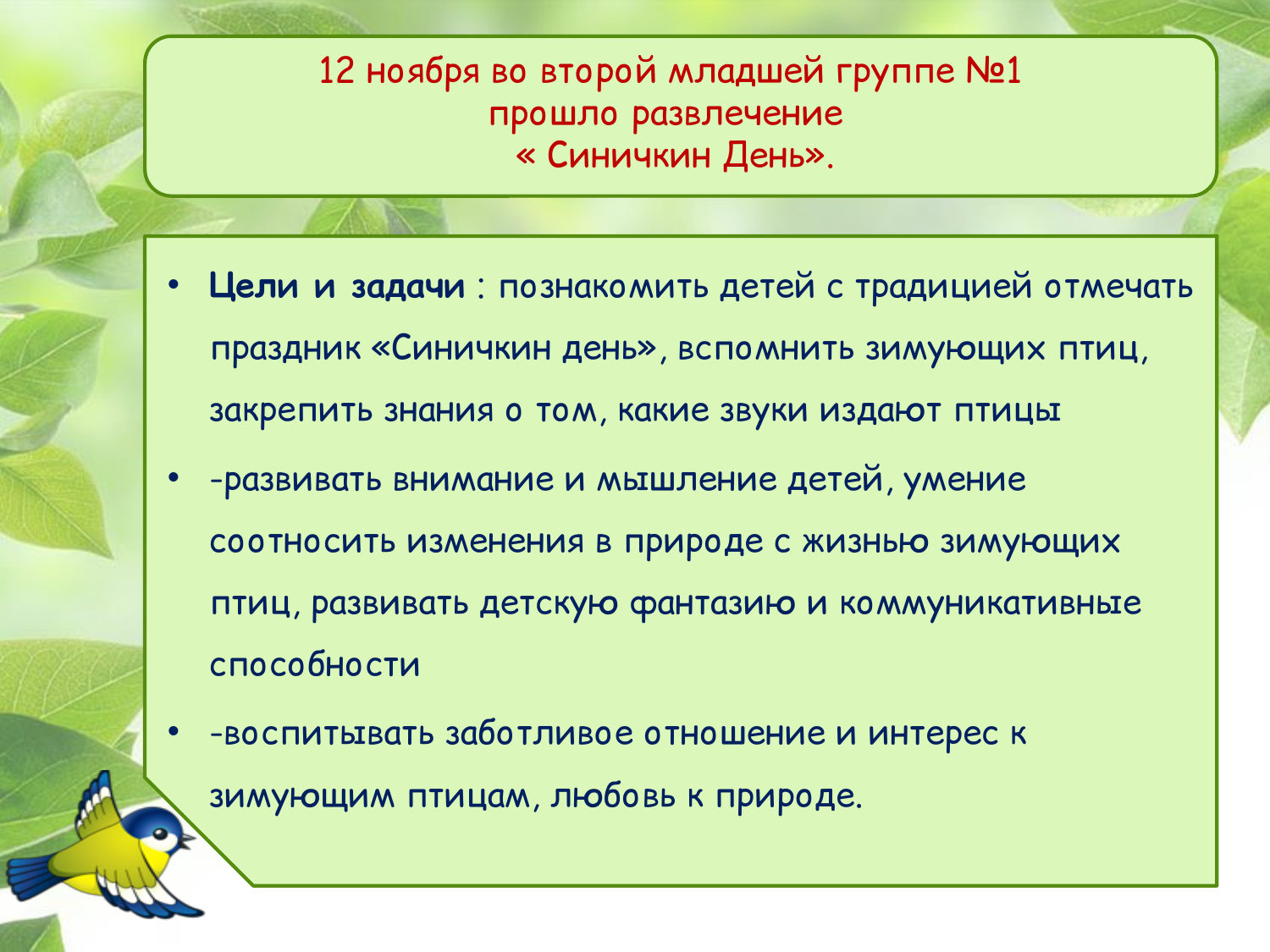

# 12 ноября во второй младшей группе №1 прошло развлечение « Синичкин День».
Цели и задачи : познакомить детей с традицией отмечать праздник «Синичкин день», вспомнить зимующих птиц, закрепить знания о том, какие звуки издают птицы
-развивать внимание и мышление детей, умение соотносить изменения в природе с жизнью зимующих птиц, развивать детскую фантазию и коммуникативные способности
-воспитывать заботливое отношение и интерес к зимующим птицам, любовь к природе.